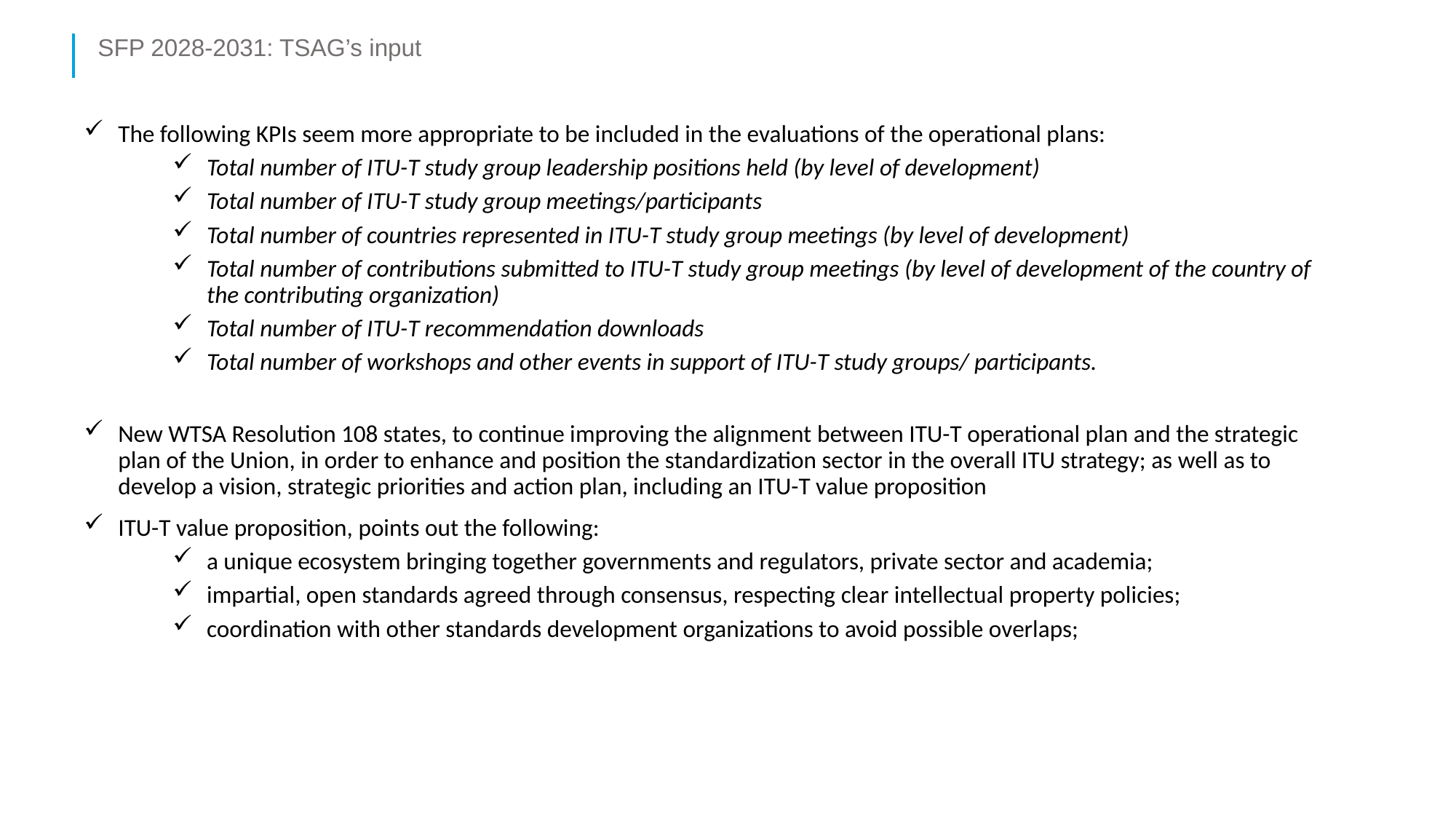

# SFP 2028-2031: TSAG’s input
The following KPIs seem more appropriate to be included in the evaluations of the operational plans:
Total number of ITU-T study group leadership positions held (by level of development)
Total number of ITU-T study group meetings/participants
Total number of countries represented in ITU-T study group meetings (by level of development)
Total number of contributions submitted to ITU-T study group meetings (by level of development of the country of the contributing organization)
Total number of ITU-T recommendation downloads
Total number of workshops and other events in support of ITU-T study groups/ participants.

New WTSA Resolution 108 states, to continue improving the alignment between ITU-T operational plan and the strategic plan of the Union, in order to enhance and position the standardization sector in the overall ITU strategy; as well as to develop a vision, strategic priorities and action plan, including an ITU-T value proposition
ITU-T value proposition, points out the following:
a unique ecosystem bringing together governments and regulators, private sector and academia;
impartial, open standards agreed through consensus, respecting clear intellectual property policies;
coordination with other standards development organizations to avoid possible overlaps;